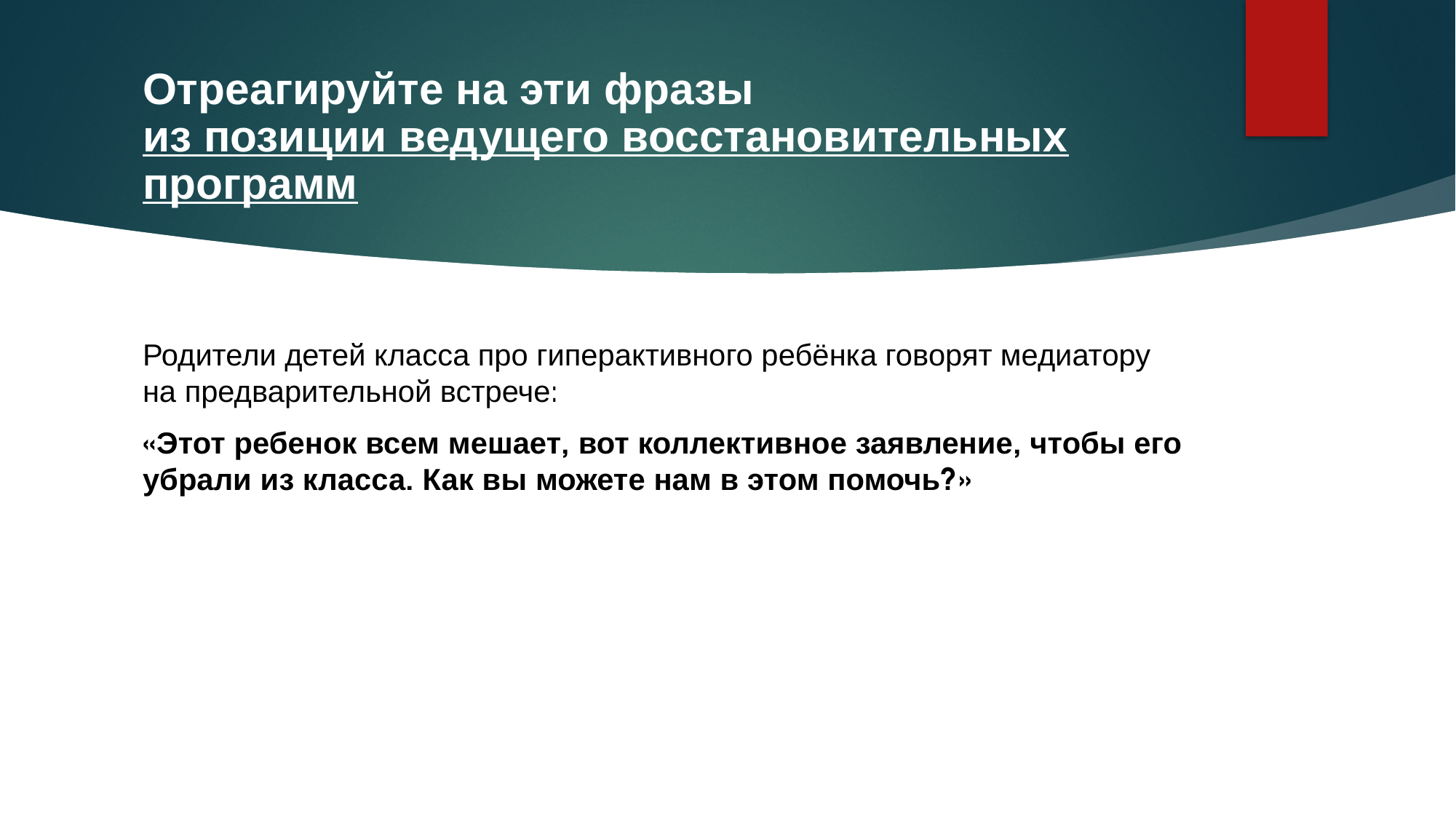

# Отреагируйте на эти фразы из позиции ведущего восстановительных программ

Родители детей класса про гиперактивного ребёнка говорят медиатору на предварительной встрече:
«Этот ребенок всем мешает, вот коллективное заявление, чтобы его убрали из класса. Как вы можете нам в этом помочь?»